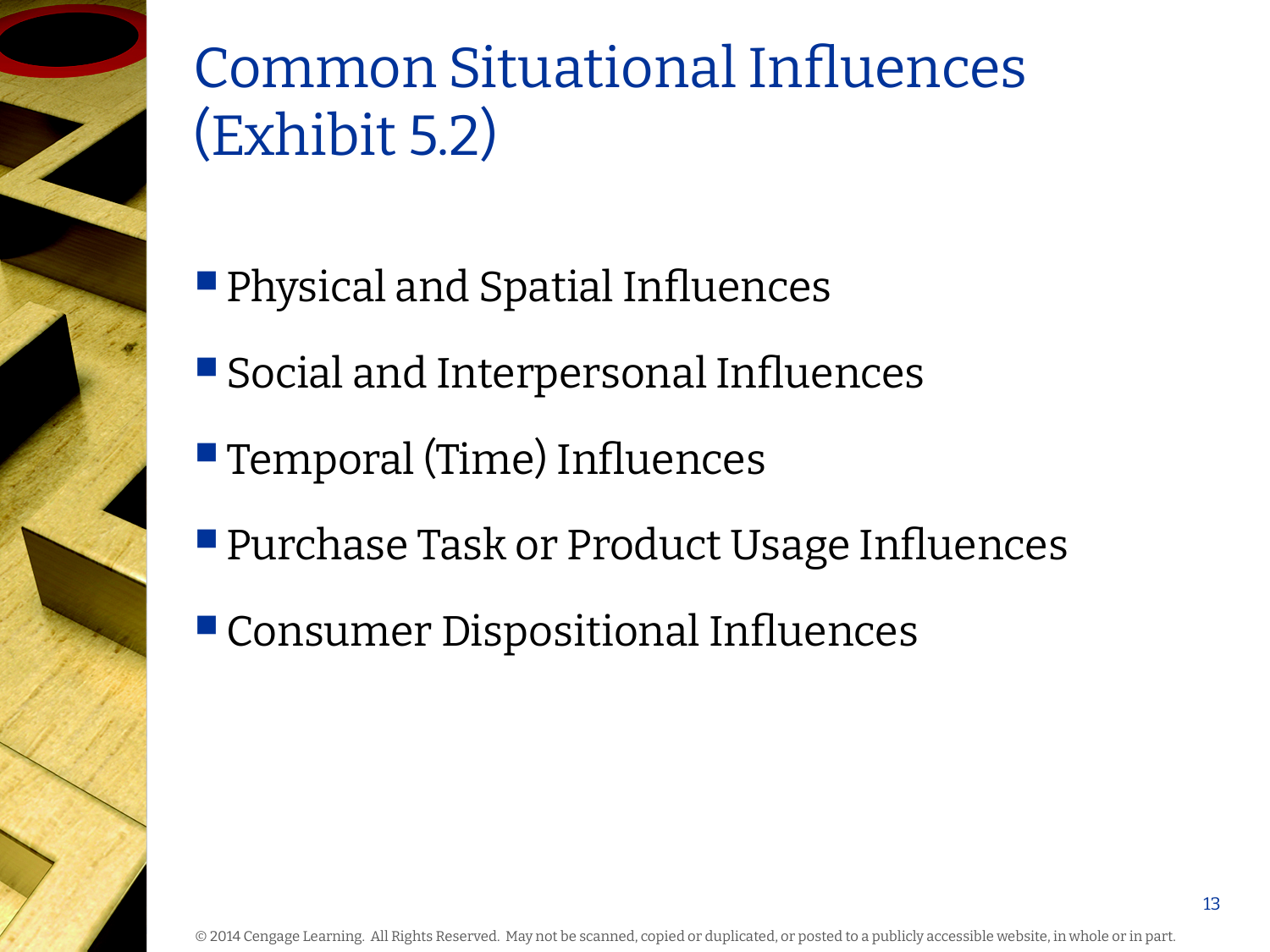

# Common Situational Influences (Exhibit 5.2)

Physical and Spatial Influences
Social and Interpersonal Influences
Temporal (Time) Influences
Purchase Task or Product Usage Influences
Consumer Dispositional Influences
13